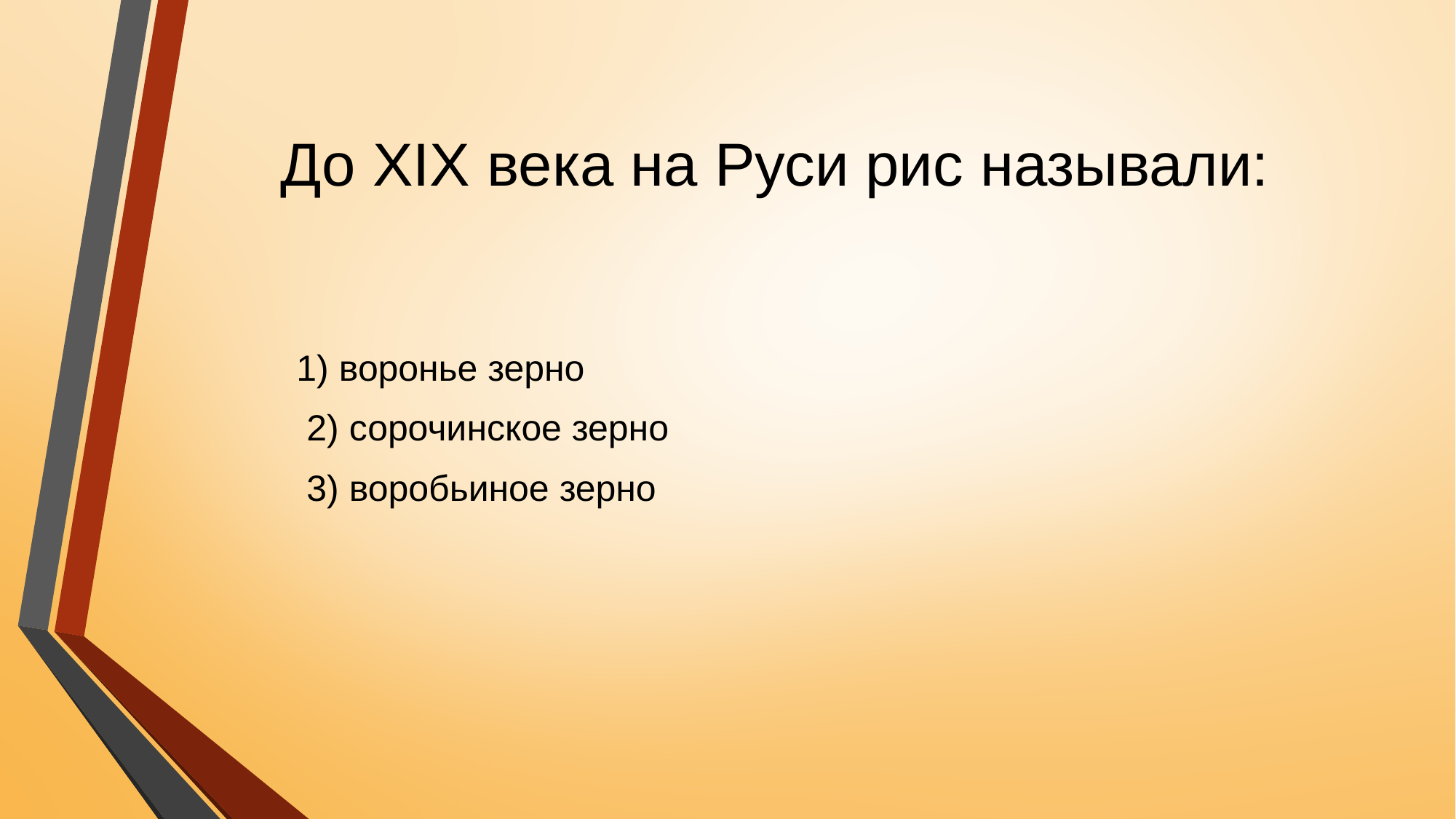

# До XIX века на Руси рис называли:
1) воронье зерно
 2) сорочинское зерно
 3) воробьиное зерно